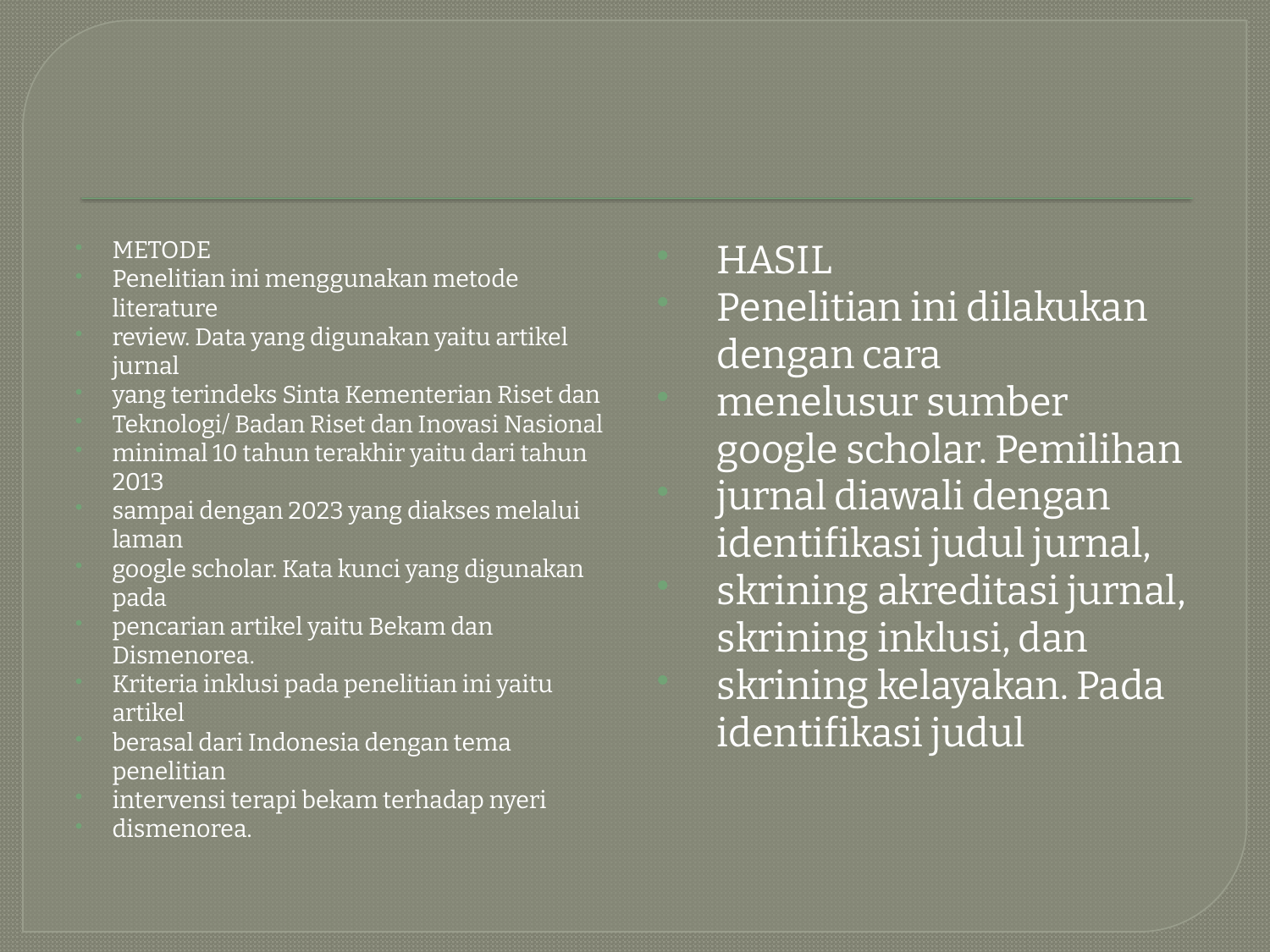

#
METODE
Penelitian ini menggunakan metode literature
review. Data yang digunakan yaitu artikel jurnal
yang terindeks Sinta Kementerian Riset dan
Teknologi/ Badan Riset dan Inovasi Nasional
minimal 10 tahun terakhir yaitu dari tahun 2013
sampai dengan 2023 yang diakses melalui laman
google scholar. Kata kunci yang digunakan pada
pencarian artikel yaitu Bekam dan Dismenorea.
Kriteria inklusi pada penelitian ini yaitu artikel
berasal dari Indonesia dengan tema penelitian
intervensi terapi bekam terhadap nyeri
dismenorea.
HASIL
Penelitian ini dilakukan dengan cara
menelusur sumber google scholar. Pemilihan
jurnal diawali dengan identifikasi judul jurnal,
skrining akreditasi jurnal, skrining inklusi, dan
skrining kelayakan. Pada identifikasi judul